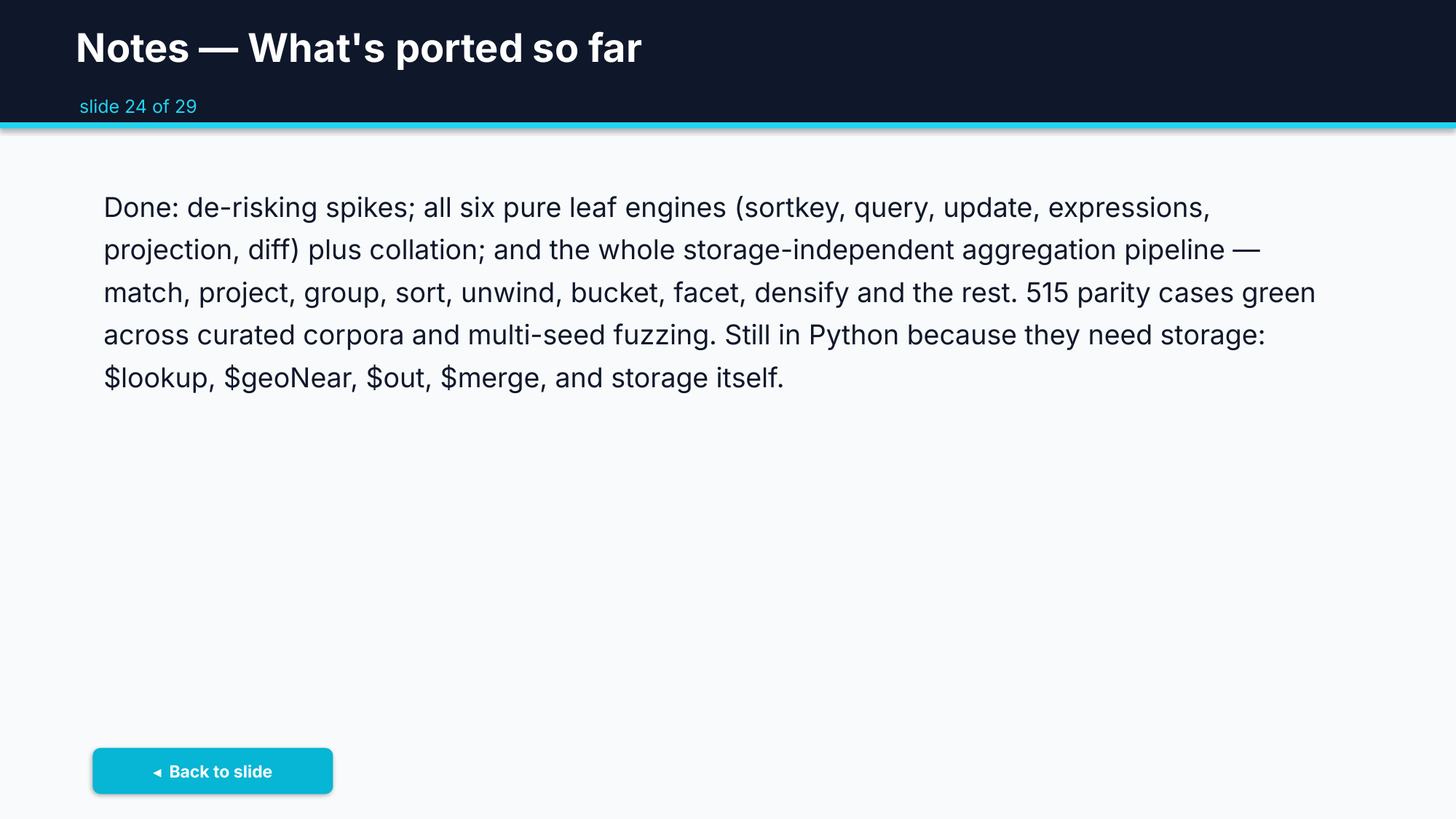

Notes — What's ported so far
slide 24 of 29

Done: de-risking spikes; all six pure leaf engines (sortkey, query, update, expressions, projection, diff) plus collation; and the whole storage-independent aggregation pipeline — match, project, group, sort, unwind, bucket, facet, densify and the rest. 515 parity cases green across curated corpora and multi-seed fuzzing. Still in Python because they need storage: $lookup, $geoNear, $out, $merge, and storage itself.
◂  Back to slide